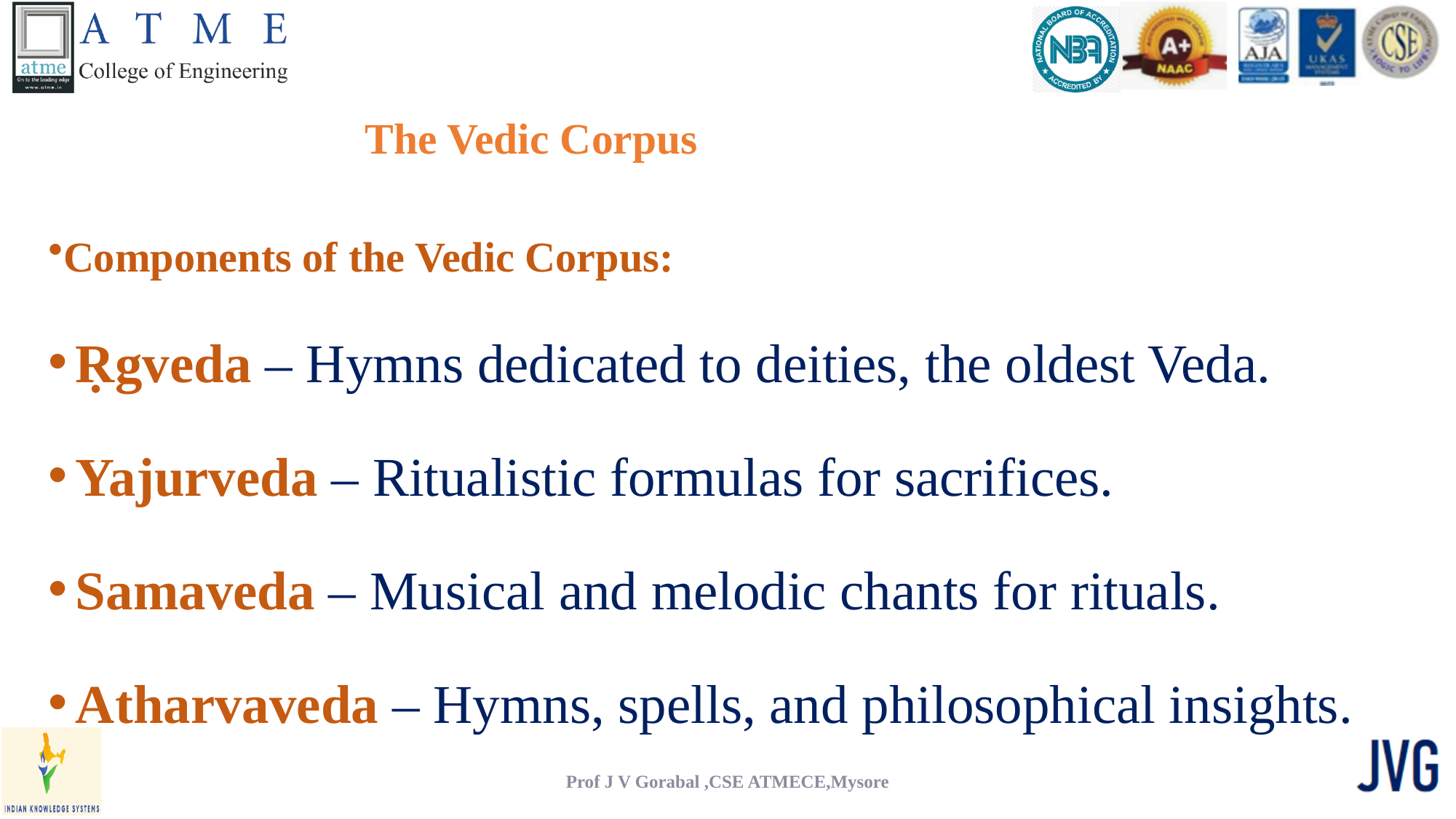

# The Vedic Corpus
Components of the Vedic Corpus:
Ṛgveda – Hymns dedicated to deities, the oldest Veda.
Yajurveda – Ritualistic formulas for sacrifices.
Samaveda – Musical and melodic chants for rituals.
Atharvaveda – Hymns, spells, and philosophical insights.

Prof J V Gorabal ,CSE ATMECE,Mysore